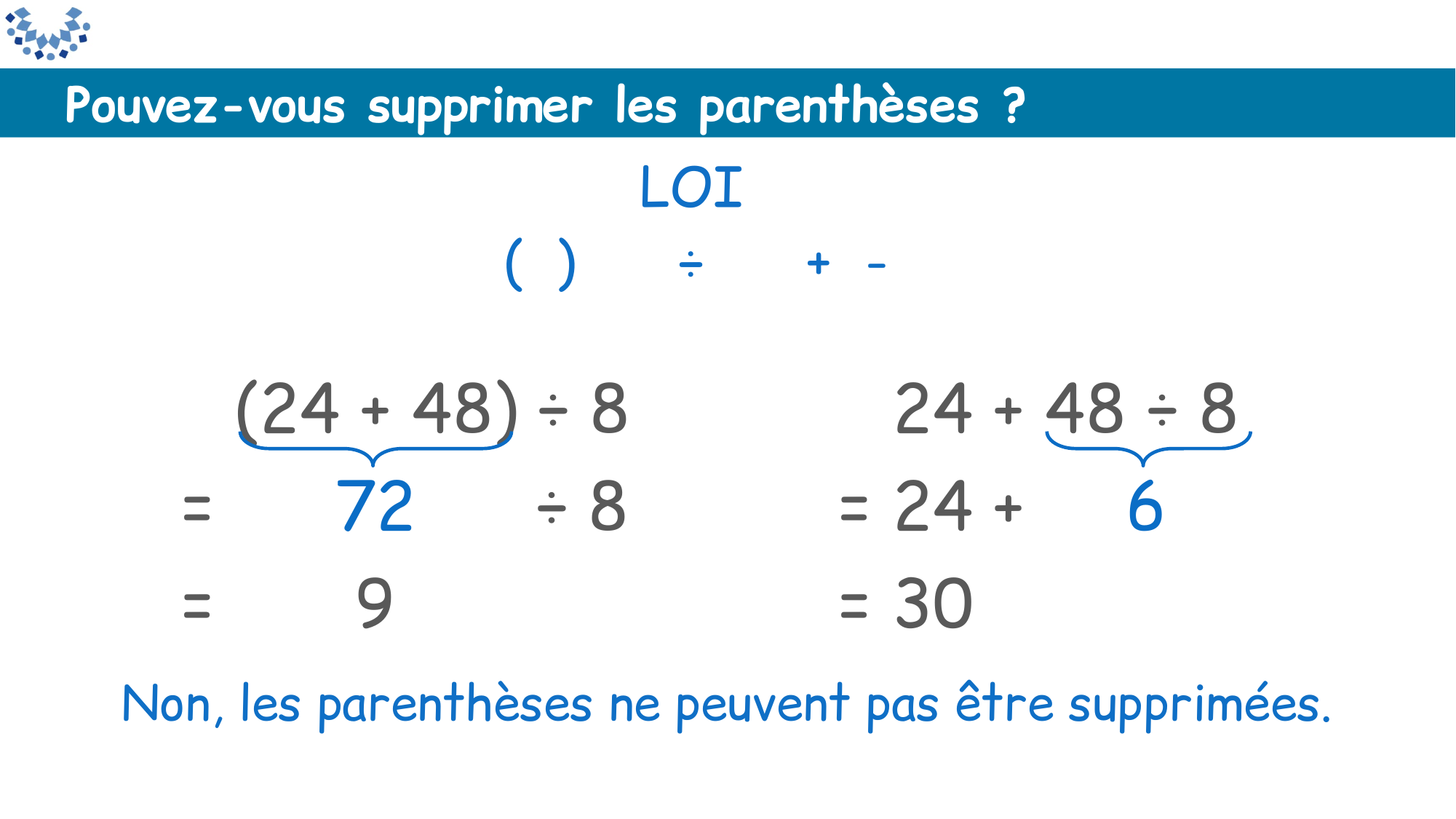

Pouvez-vous supprimer les parenthèses ?
LOI
(  )
+  -
÷

  (24 + 48) ÷ 8
=      72      ÷ 8
=       9
   24 + 48 ÷ 8
= 24 +     6
= 30
Non, les parenthèses ne peuvent pas être supprimées.